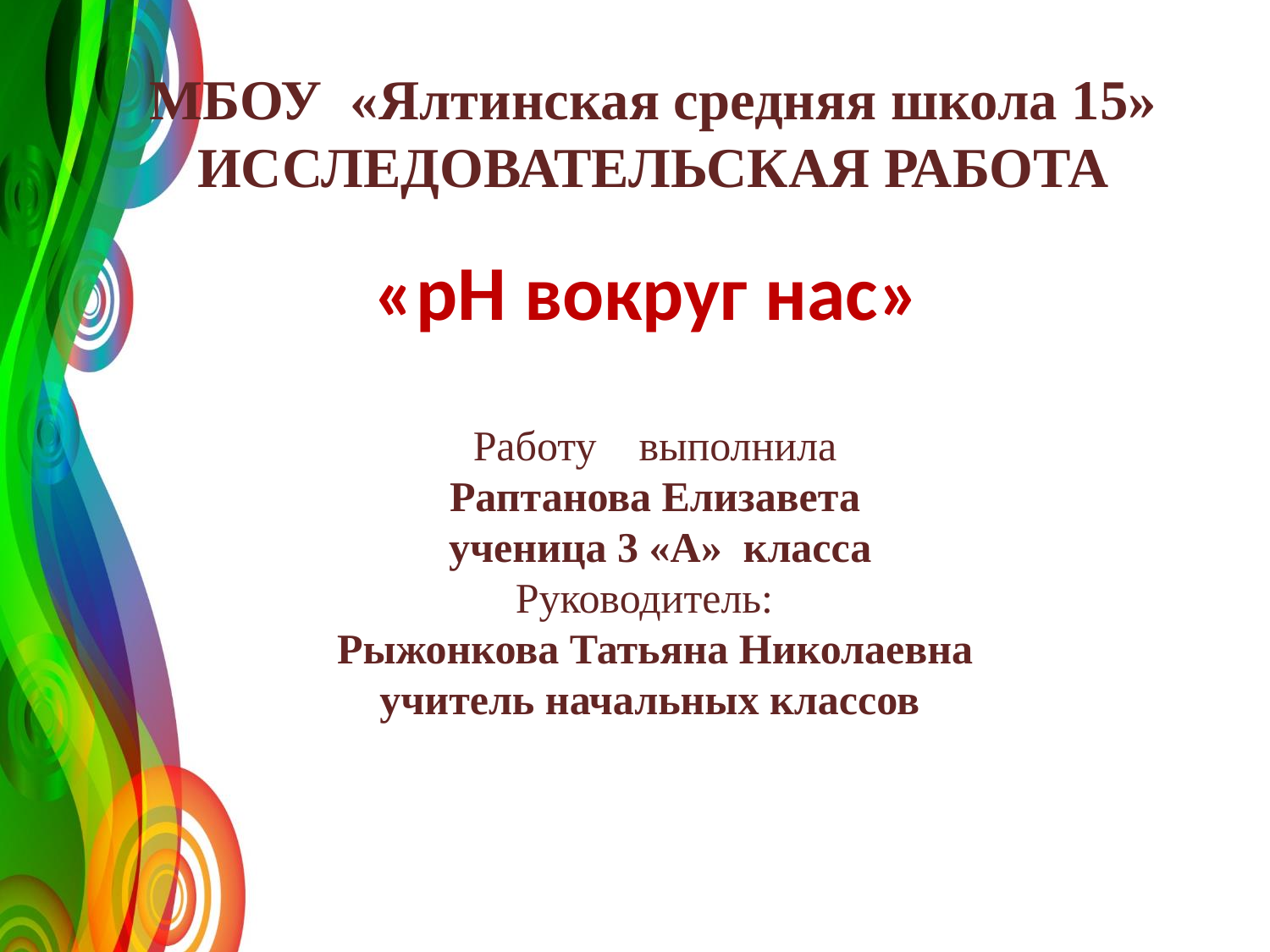

# МБОУ  «Ялтинская средняя школа 15» ИССЛЕДОВАТЕЛЬСКАЯ РАБОТА
 «рН вокруг нас»
Работу    выполнила
Раптанова Елизавета
 ученица 3 «А»  класса
Руководитель:
Рыжонкова Татьяна Николаевна
учитель начальных классов